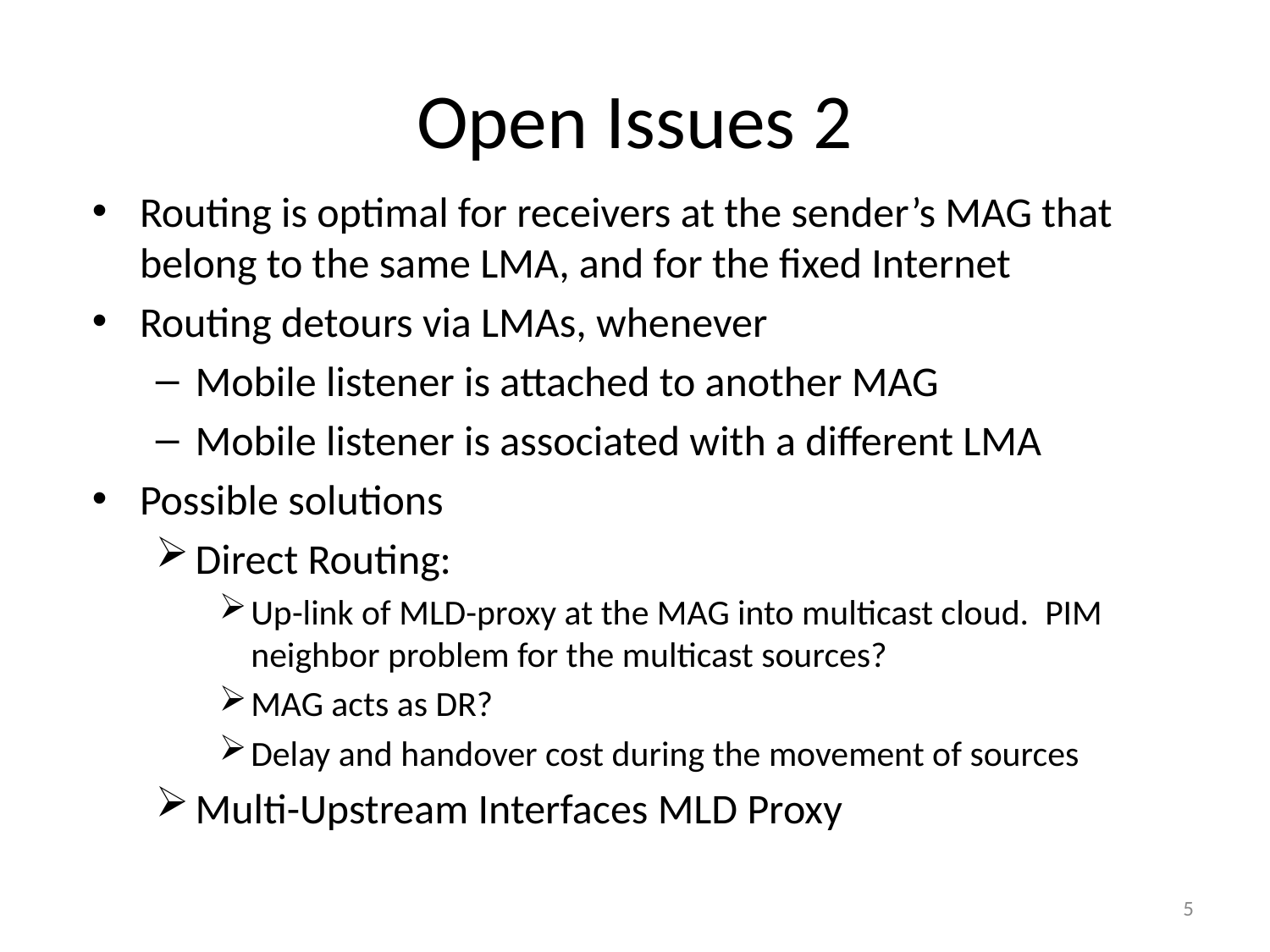

# Open Issues 2
Routing is optimal for receivers at the sender’s MAG that belong to the same LMA, and for the fixed Internet
Routing detours via LMAs, whenever
Mobile listener is attached to another MAG
Mobile listener is associated with a different LMA
Possible solutions
Direct Routing:
Up-link of MLD-proxy at the MAG into multicast cloud.  PIM neighbor problem for the multicast sources?
MAG acts as DR?
Delay and handover cost during the movement of sources
Multi-Upstream Interfaces MLD Proxy

5